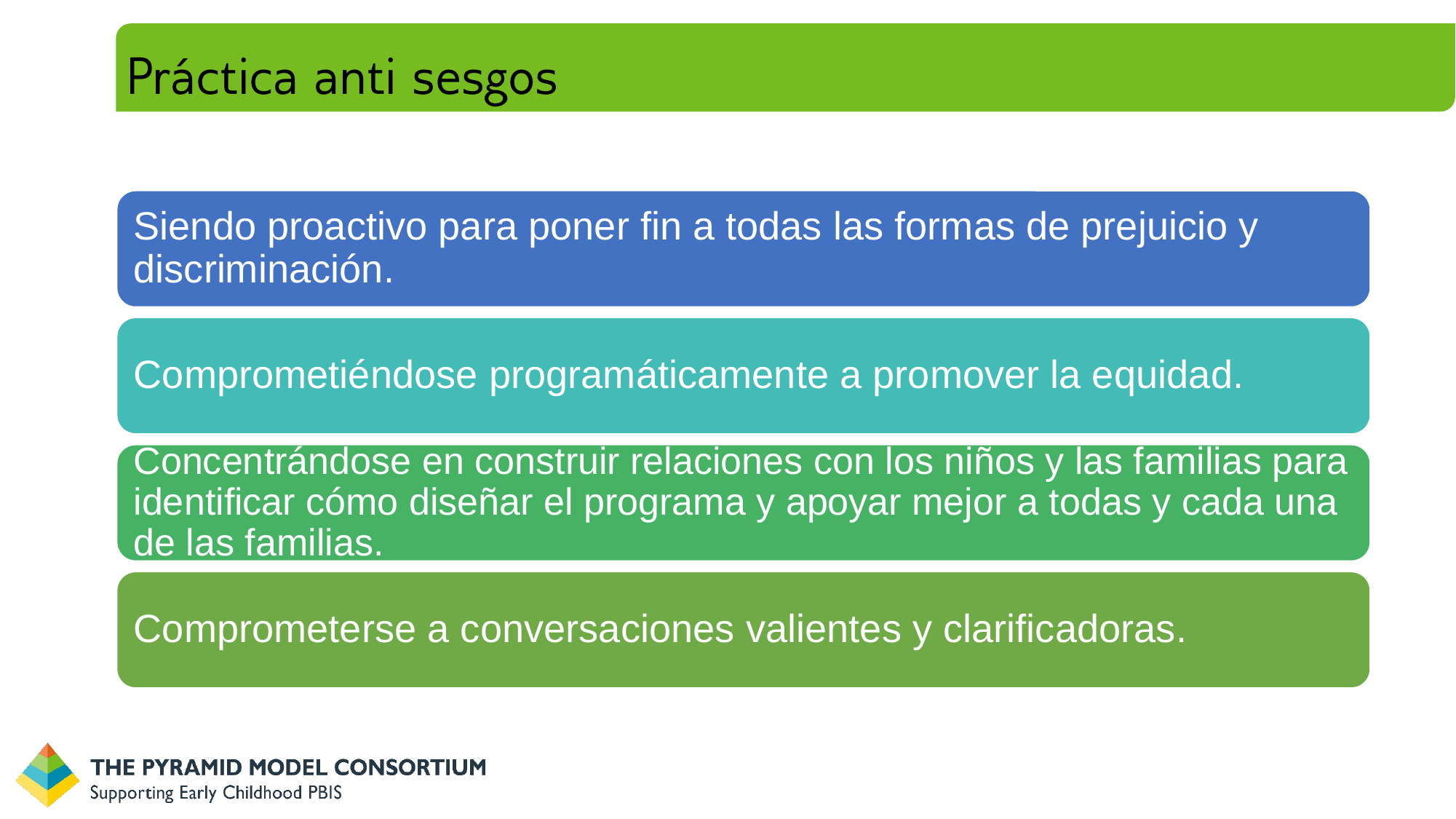

# Práctica anti sesgos

Siendo proactivo para poner fin a todas las formas de prejuicio y discriminación.

Comprometiéndose programáticamente a promover la equidad.

Concentrándose en construir relaciones con los niños y las familias para identificar cómo diseñar el programa y apoyar mejor a todas y cada una de las familias.

Comprometerse a conversaciones valientes y clarificadoras.